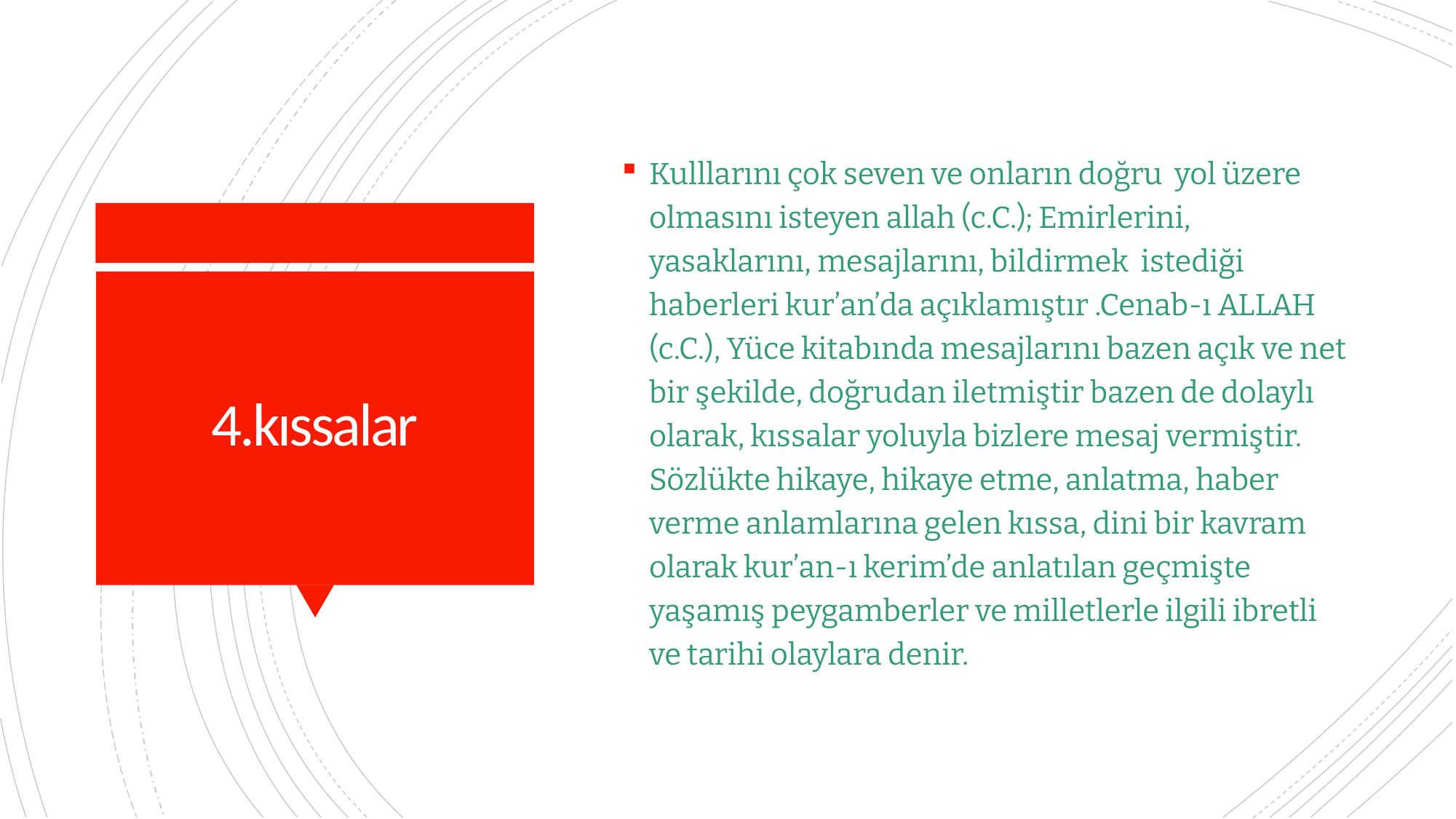

Kulllarını çok seven ve onların doğru  yol üzere olmasını isteyen allah (c.C.); Emirlerini, yasaklarını, mesajlarını, bildirmek  istediği haberleri kur’an’da açıklamıştır .Cenab-ı ALLAH (c.C.), Yüce kitabında mesajlarını bazen açık ve net bir şekilde, doğrudan iletmiştir bazen de dolaylı olarak, kıssalar yoluyla bizlere mesaj vermiştir. Sözlükte hikaye, hikaye etme, anlatma, haber verme anlamlarına gelen kıssa, dini bir kavram olarak kur’an-ı kerim’de anlatılan geçmişte yaşamış peygamberler ve milletlerle ilgili ibretli ve tarihi olaylara denir.
# 4.kıssalar